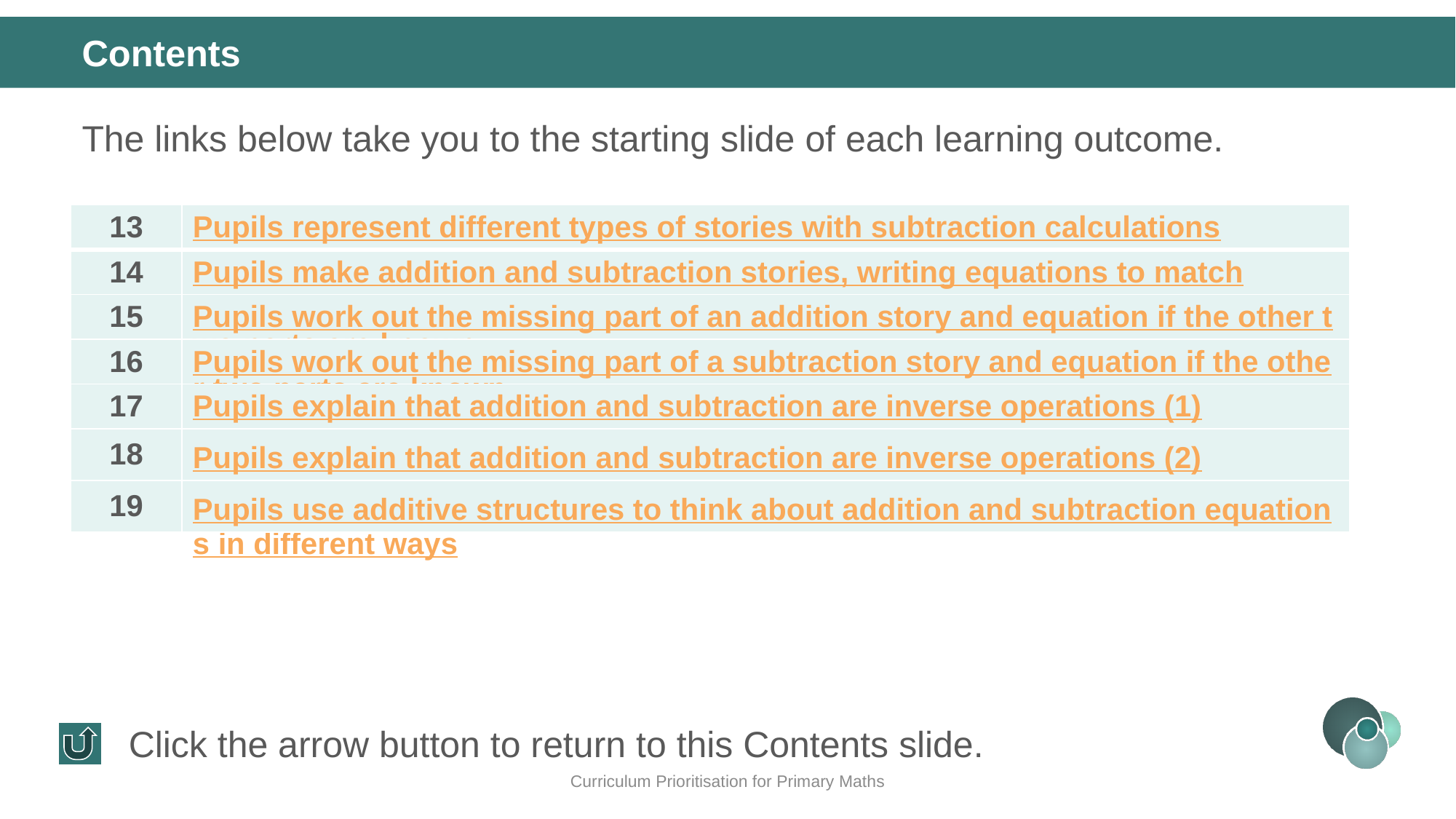

Contents
The links below take you to the starting slide of each learning outcome.
| 13 | Pupils represent different types of stories with subtraction calculations |
| --- | --- |
| 14 | Pupils make addition and subtraction stories, writing equations to match |
| 15 | Pupils work out the missing part of an addition story and equation if the other two parts are known |
| 16 | Pupils work out the missing part of a subtraction story and equation if the other two parts are known |
| 17 | Pupils explain that addition and subtraction are inverse operations (1) |
| 18 | Pupils explain that addition and subtraction are inverse operations (2) |
| 19 | Pupils use additive structures to think about addition and subtraction equations in different ways |
Click the arrow button to return to this Contents slide.

Curriculum Prioritisation for Primary Maths